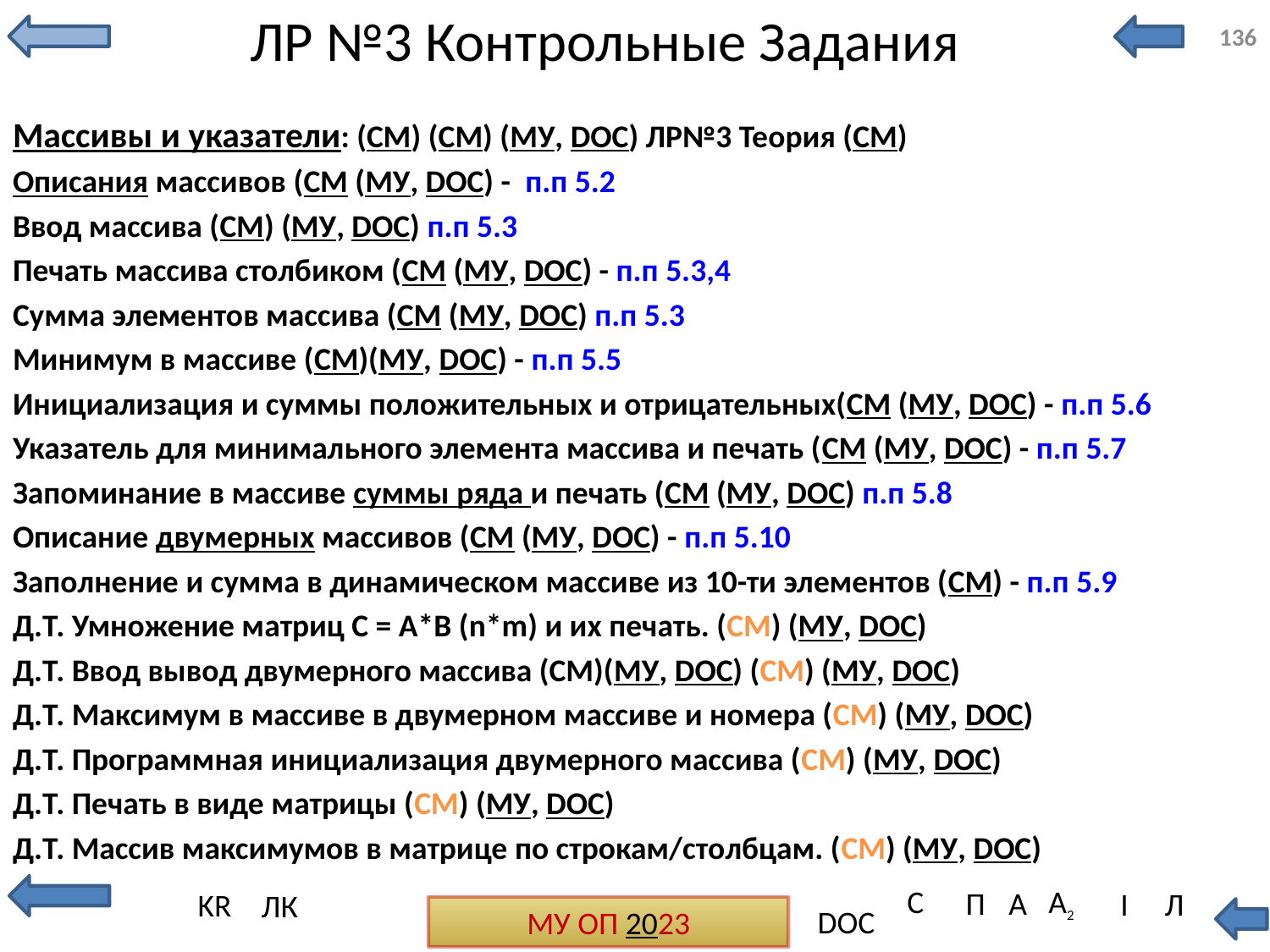

# ЛР №3 Контрольные Задания
136
Массивы и указатели: (СМ) (СМ) (МУ, DOC) ЛР№3 Теория (СМ)
Описания массивов (СМ (МУ, DOC) -  п.п 5.2
Ввод массива (СМ) (МУ, DOC) п.п 5.3
Печать массива столбиком (СМ (МУ, DOC) - п.п 5.3,4
Сумма элементов массива (СМ (МУ, DOC) п.п 5.3
Минимум в массиве (СМ)(МУ, DOC) - п.п 5.5
Инициализация и суммы положительных и отрицательных(СМ (МУ, DOC) - п.п 5.6
Указатель для минимального элемента массива и печать (СМ (МУ, DOC) - п.п 5.7
Запоминание в массиве суммы ряда и печать (СМ (МУ, DOC) п.п 5.8
Описание двумерных массивов (СМ (МУ, DOC) - п.п 5.10
Заполнение и сумма в динамическом массиве из 10-ти элементов (СМ) - п.п 5.9
Д.Т. Умножение матриц С = А*В (n*m) и их печать. (СМ) (МУ, DOC)
Д.Т. Ввод вывод двумерного массива (СМ)(МУ, DOC) (СМ) (МУ, DOC)
Д.Т. Максимум в массиве в двумерном массиве и номера (СМ) (МУ, DOC)
Д.Т. Программная инициализация двумерного массива (СМ) (МУ, DOC)
Д.Т. Печать в виде матрицы (СМ) (МУ, DOC)
Д.Т. Массив максимумов в матрице по строкам/столбцам. (СМ) (МУ, DOC)